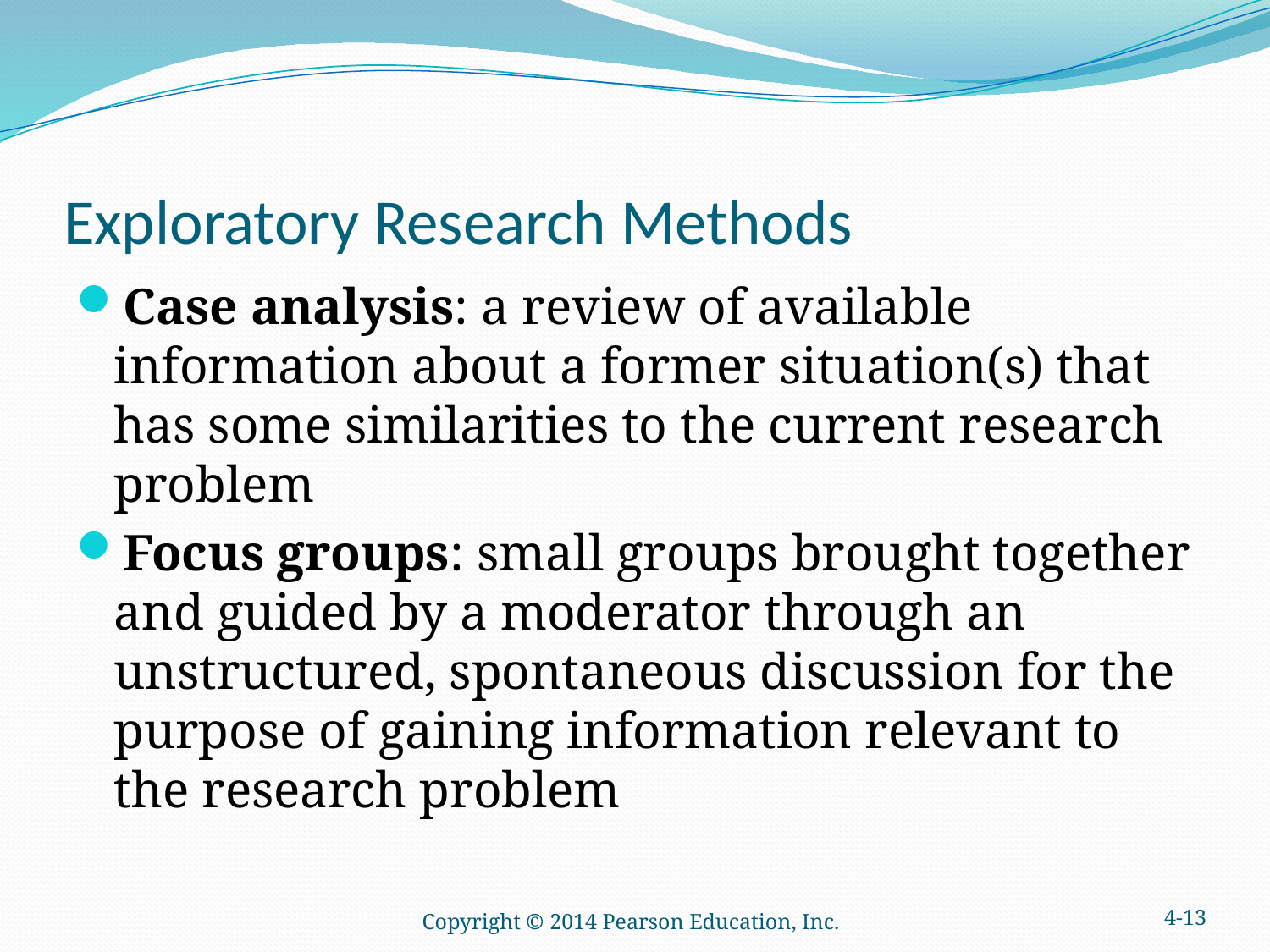

# Exploratory Research Methods
Case analysis: a review of available information about a former situation(s) that has some similarities to the current research problem
Focus groups: small groups brought together and guided by a moderator through an unstructured, spontaneous discussion for the purpose of gaining information relevant to the research problem
4-13

Copyright © 2014 Pearson Education, Inc.